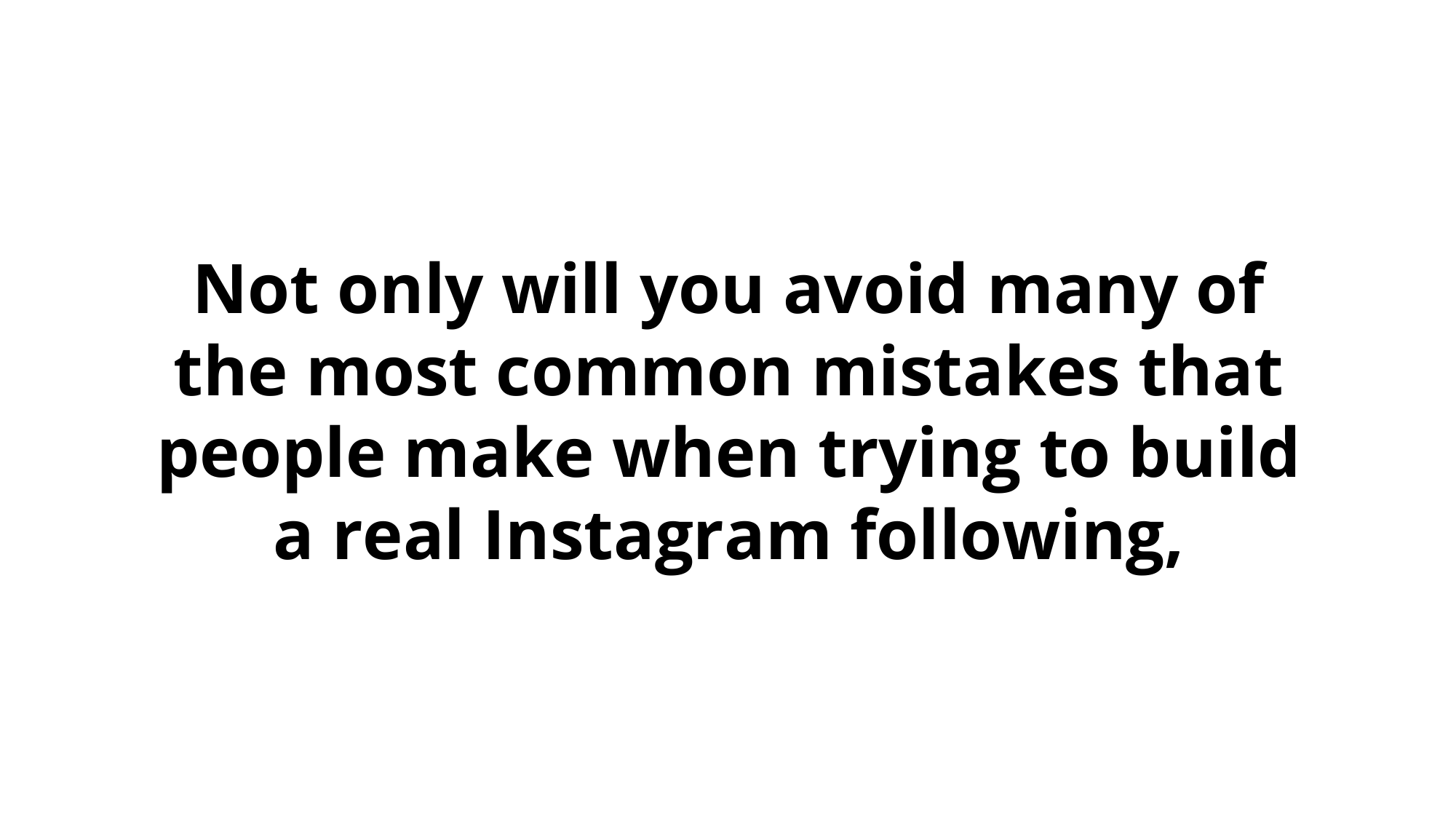

Not only will you avoid many of the most common mistakes that people make when trying to build a real Instagram following,